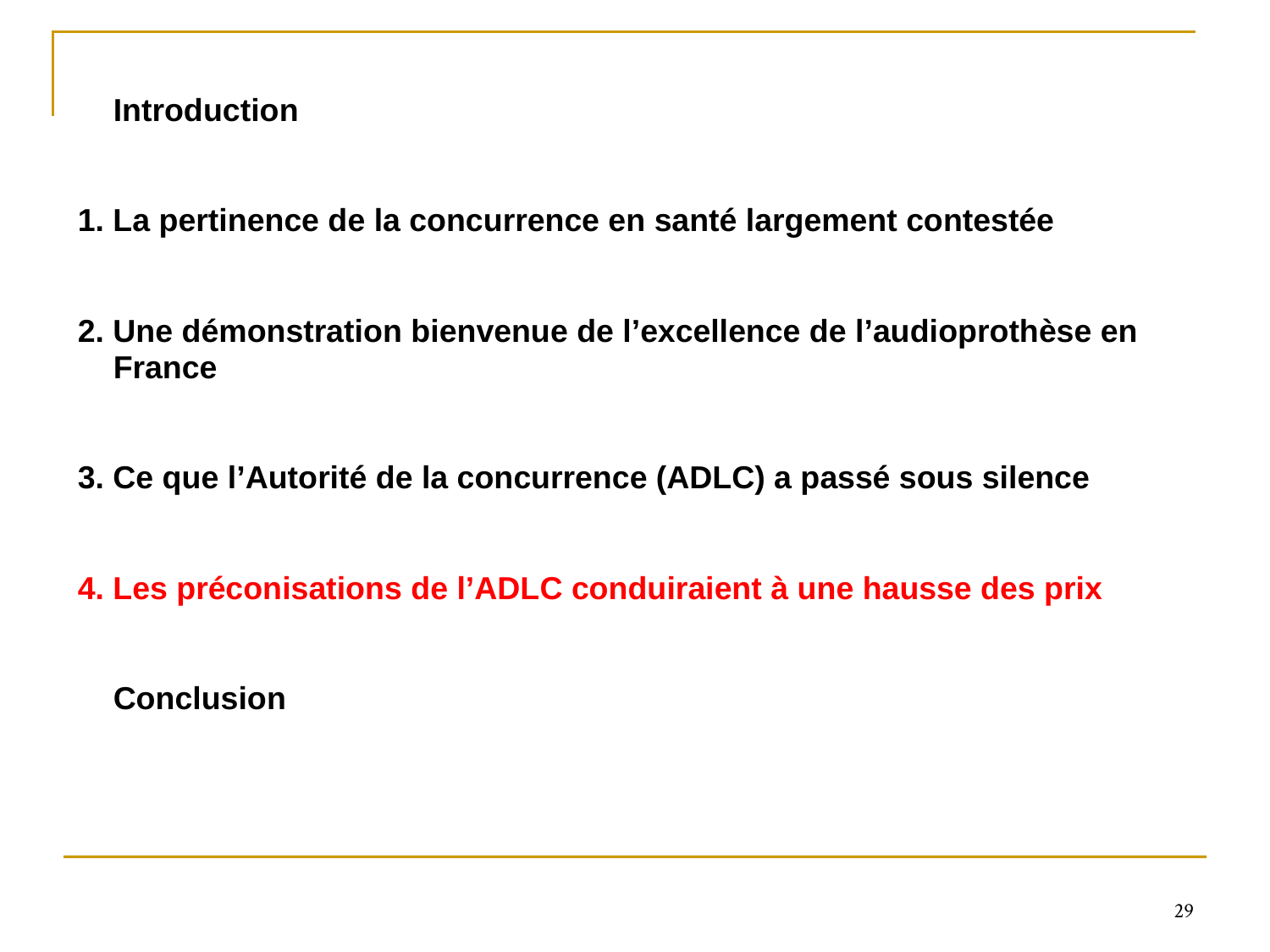

Introduction

1. La pertinence de la concurrence en santé largement contestée

2. Une démonstration bienvenue de l’excellence de l’audioprothèse en
    France

3. Ce que l’Autorité de la concurrence (ADLC) a passé sous silence

4. Les préconisations de l’ADLC conduiraient à une hausse des prix

    Conclusion

29